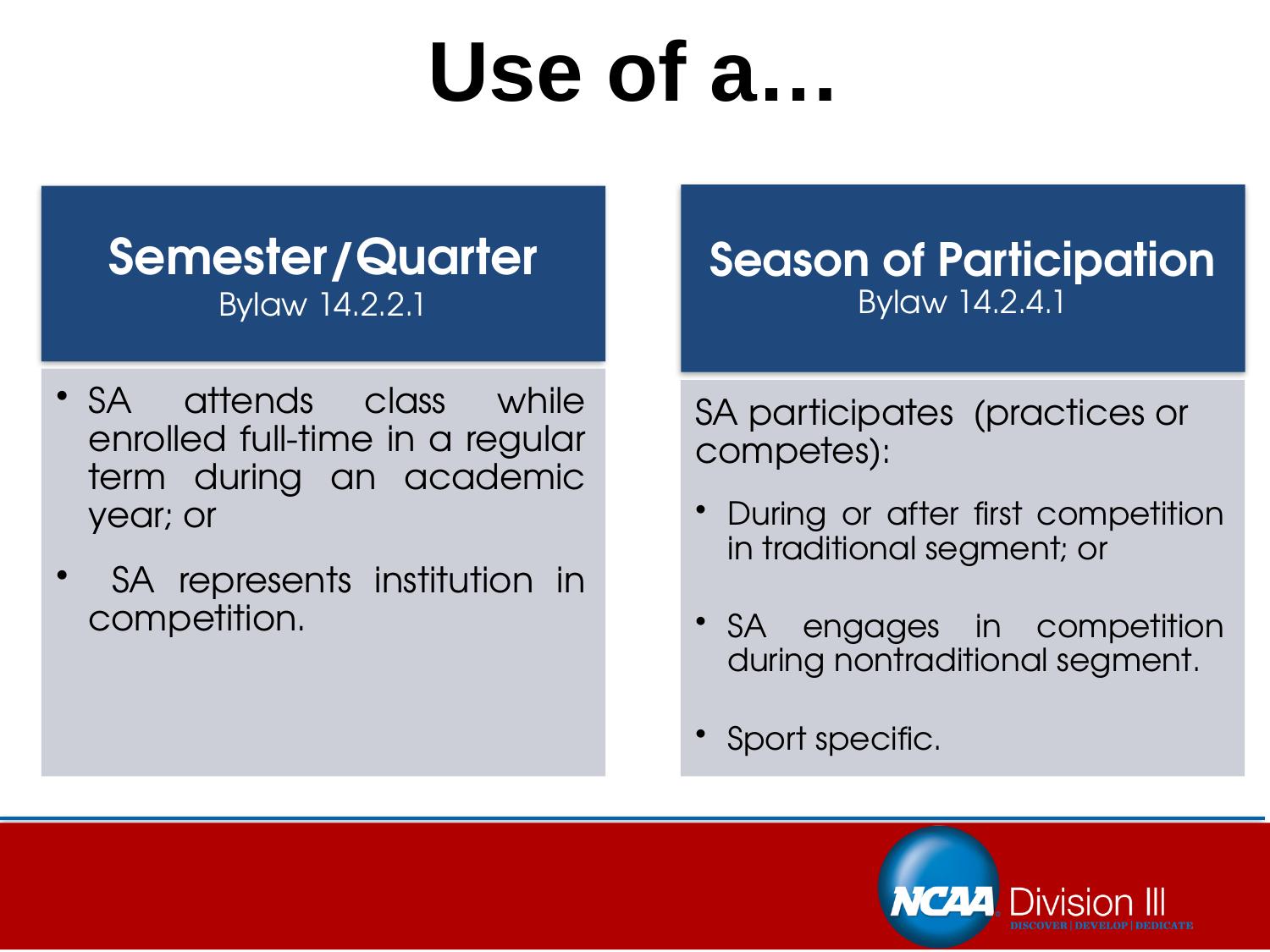

# Use of a…
Season of Participation
Bylaw 14.2.4.1
Semester/Quarter
Bylaw 14.2.2.1
SA attends class while enrolled full-time in a regular term during an academic year; or

 SA represents institution in competition.
SA participates  (practices or competes):

During or after first competition in traditional segment; or

SA engages in competition during nontraditional segment.

Sport specific.